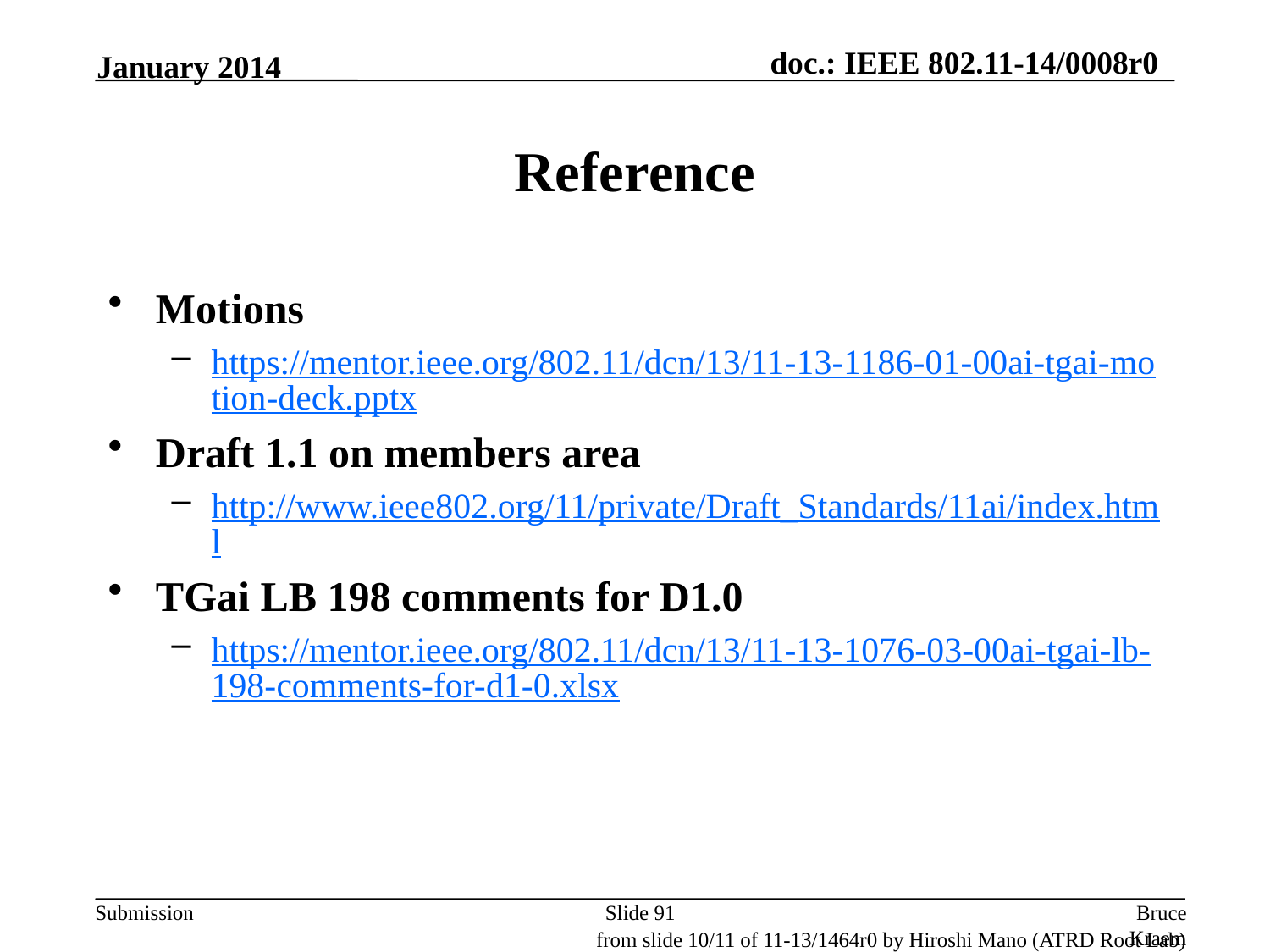

January 2014
# Reference
Motions
https://mentor.ieee.org/802.11/dcn/13/11-13-1186-01-00ai-tgai-motion-deck.pptx
Draft 1.1 on members area
http://www.ieee802.org/11/private/Draft_Standards/11ai/index.html
TGai LB 198 comments for D1.0
https://mentor.ieee.org/802.11/dcn/13/11-13-1076-03-00ai-tgai-lb-198-comments-for-d1-0.xlsx

Slide 91
Bruce Kraemer, Marvell
from slide 10/11 of 11-13/1464r0 by Hiroshi Mano (ATRD Root Lab)